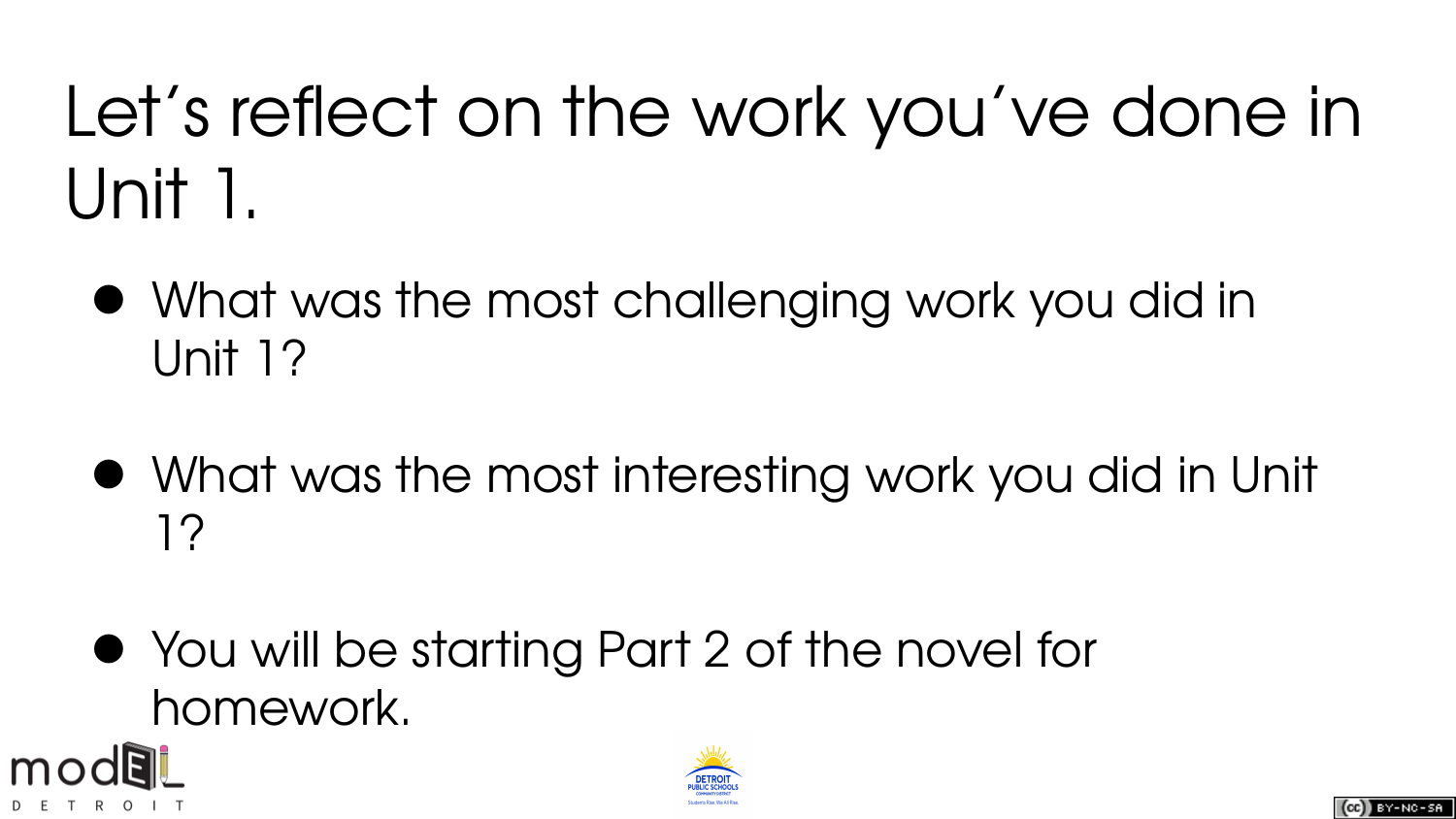

# Let’s reflect on the work you’ve done in Unit 1.
What was the most challenging work you did in Unit 1?

What was the most interesting work you did in Unit 1?

You will be starting Part 2 of the novel for homework.